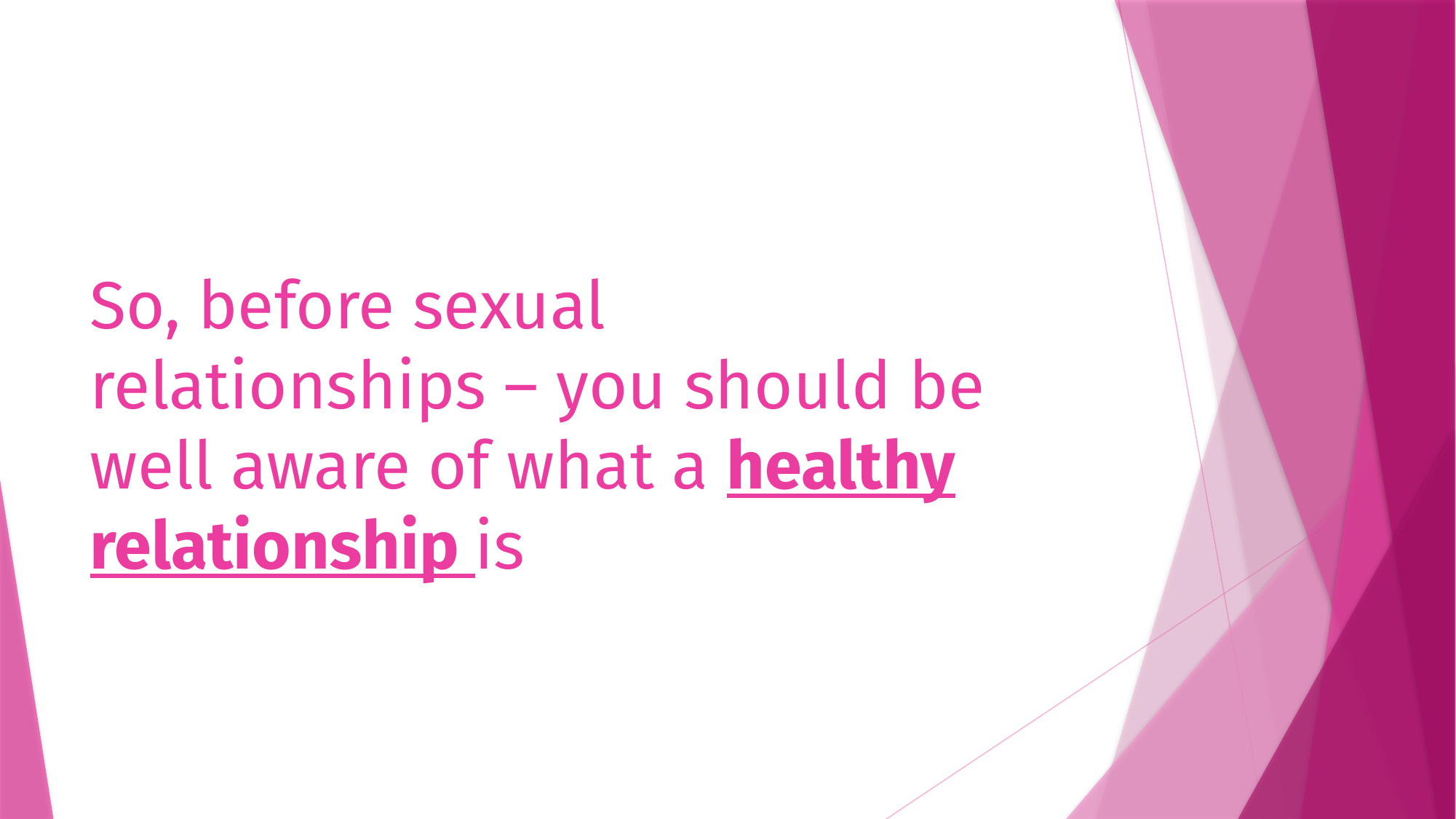

# So, before sexual relationships – you should be well aware of what a healthy relationship is